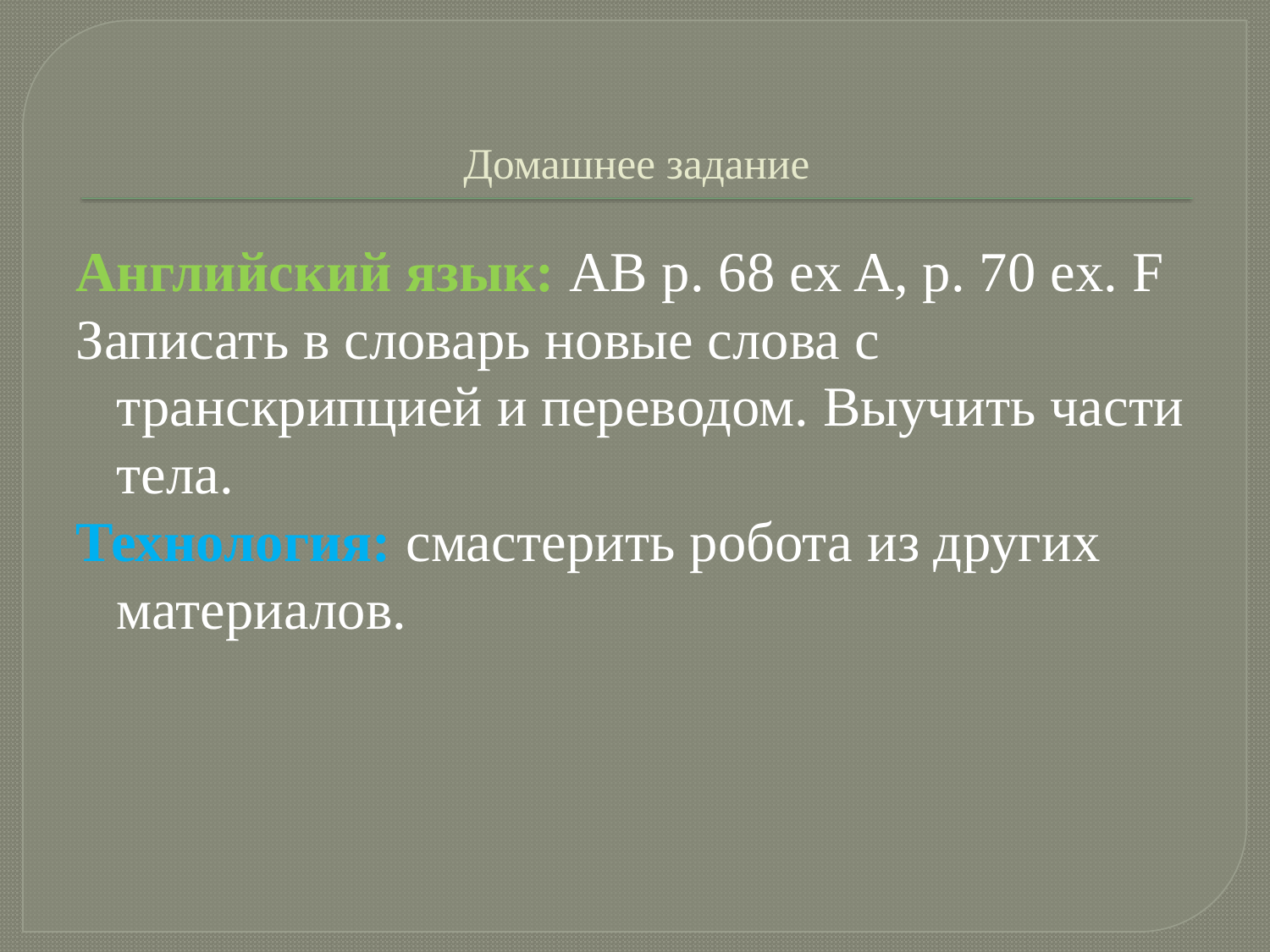

# Домашнее задание
Английский язык: AB p. 68 ex A, p. 70 ex. F
Записать в словарь новые слова с транскрипцией и переводом. Выучить части тела.
Технология: смастерить робота из других материалов.